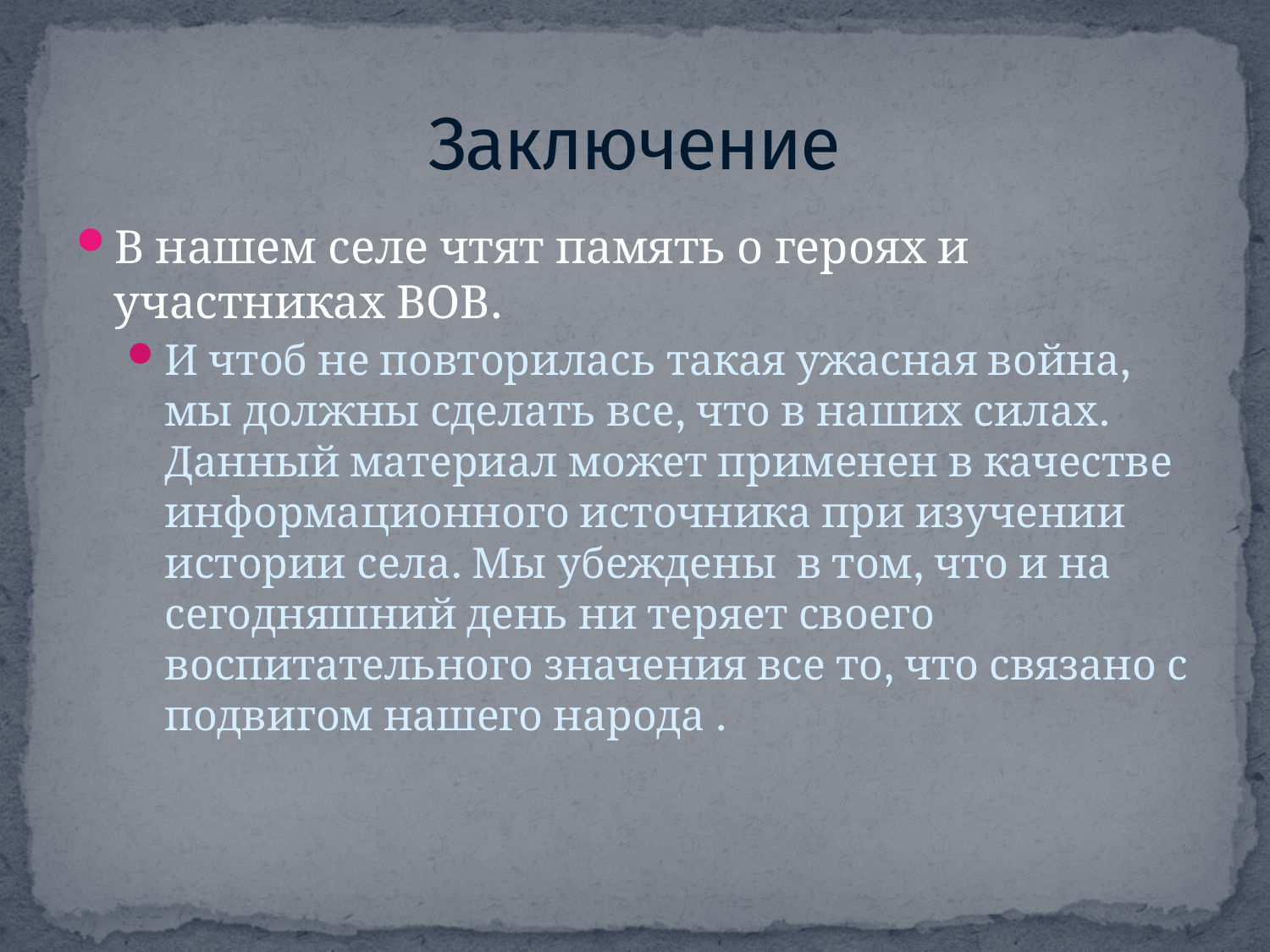

# Заключение
В нашем селе чтят память о героях и участниках ВОВ.
И чтоб не повторилась такая ужасная война, мы должны сделать все, что в наших силах. Данный материал может применен в качестве информационного источника при изучении истории села. Мы убеждены  в том, что и на сегодняшний день ни теряет своего воспитательного значения все то, что связано с подвигом нашего народа .